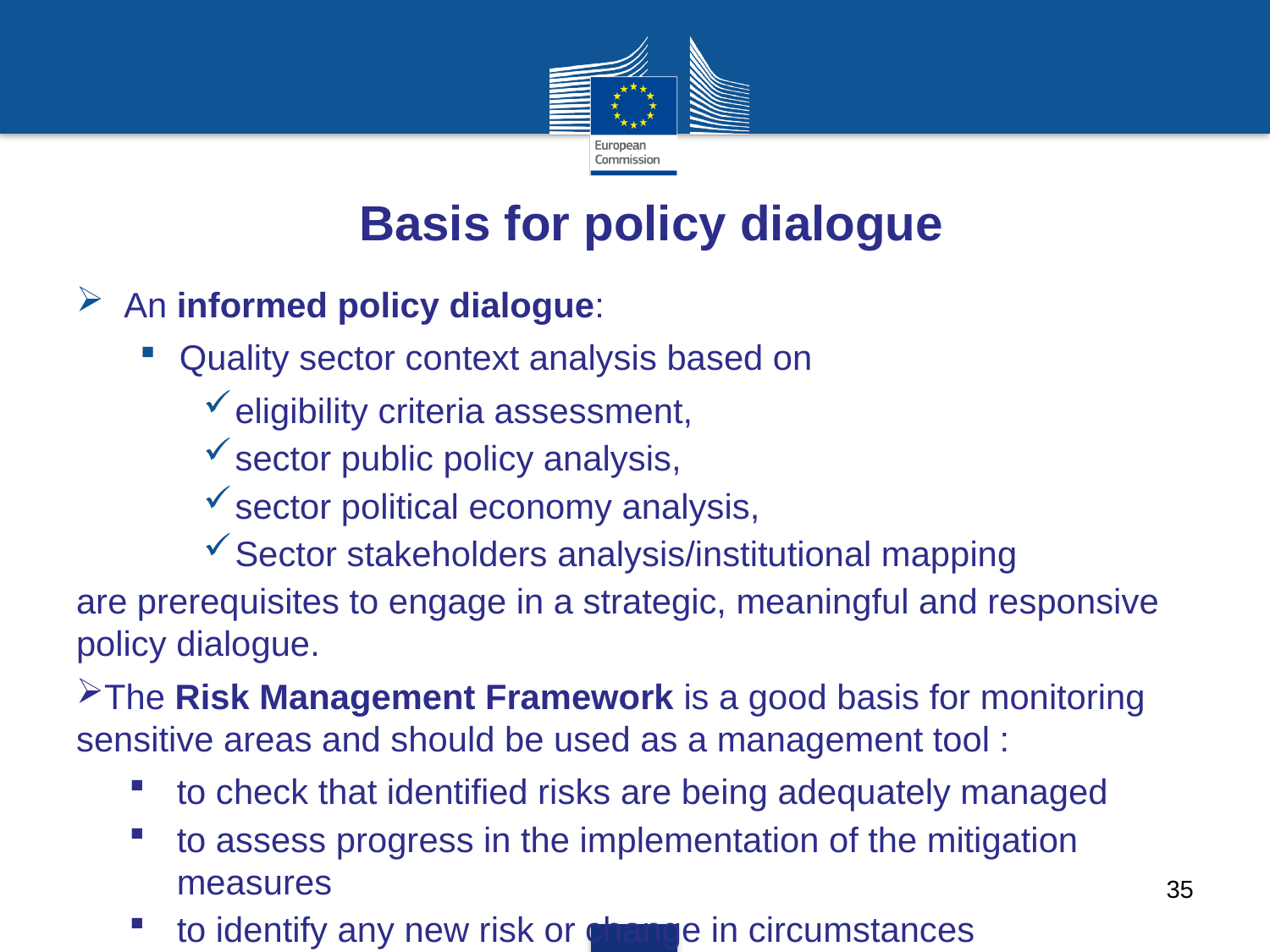

# Basis for policy dialogue
An informed policy dialogue:
Quality sector context analysis based on
eligibility criteria assessment,
sector public policy analysis,
sector political economy analysis,
Sector stakeholders analysis/institutional mapping
are prerequisites to engage in a strategic, meaningful and responsive policy dialogue.
The Risk Management Framework is a good basis for monitoring sensitive areas and should be used as a management tool :
to check that identified risks are being adequately managed
to assess progress in the implementation of the mitigation measures
to identify any new risk or change in circumstances

35